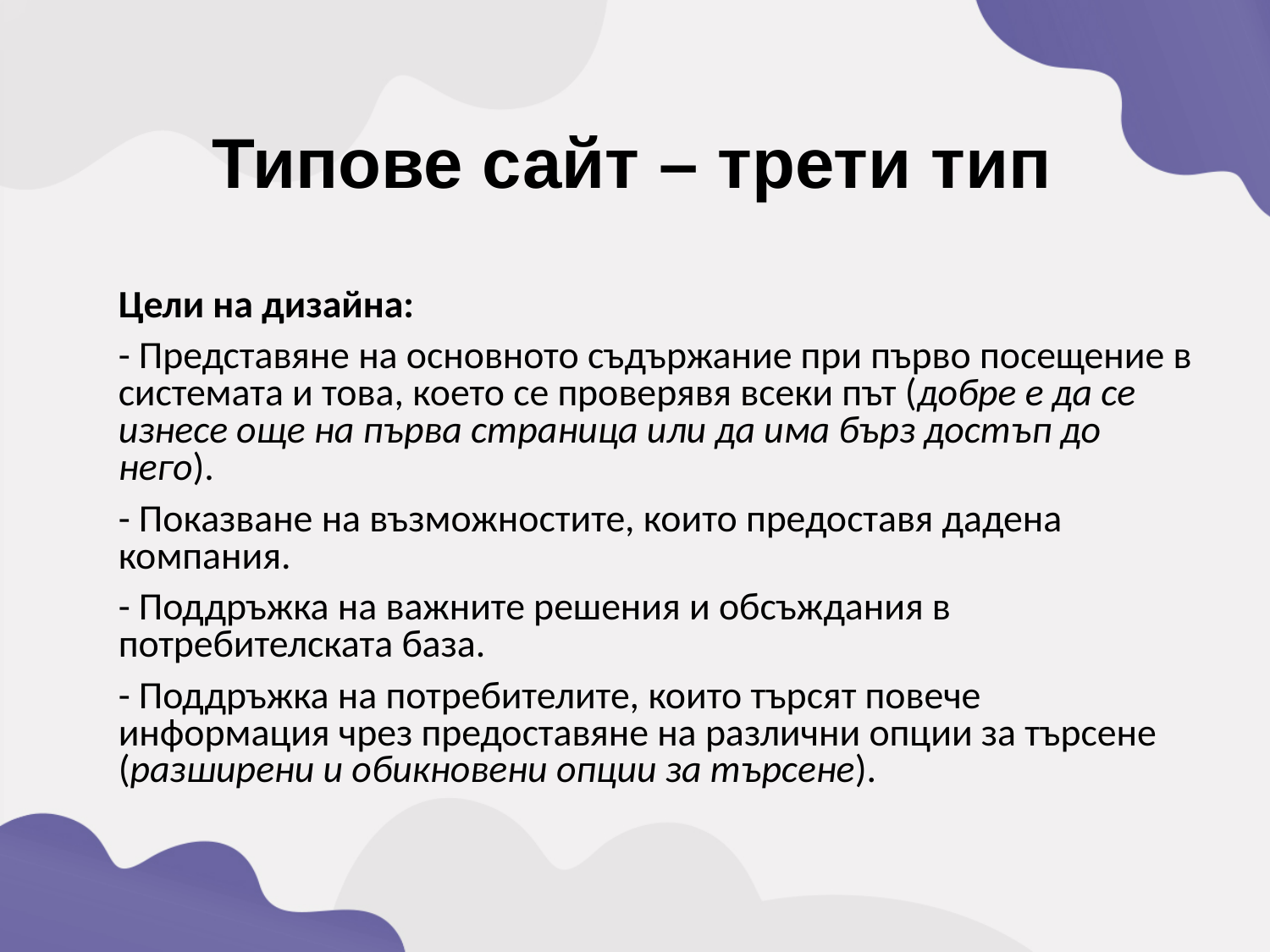

Типове сайт – трети тип
Цели на дизайна:
- Представяне на основното съдържание при първо посещение в системата и това, което се проверявя всеки път (добре е да се изнесе още на първа страница или да има бърз достъп до него).
- Показване на възможностите, които предоставя дадена компания.
- Поддръжка на важните решения и обсъждания в потребителската база.
- Поддръжка на потребителите, които търсят повече информация чрез предоставяне на различни опции за търсене (разширени и обикновени опции за търсене).